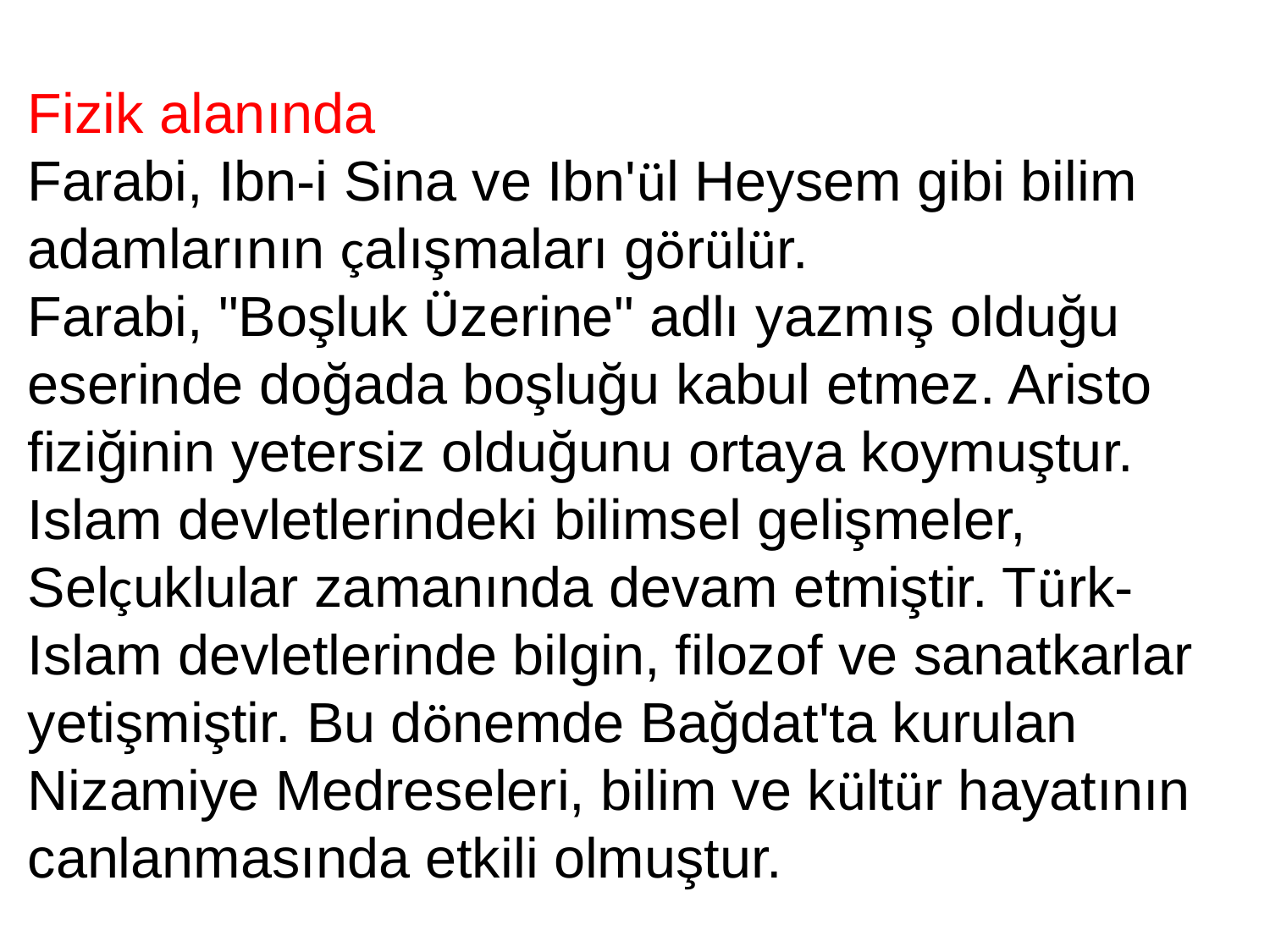

Fizik alanında
Farabi, Ibn-i Sina ve Ibn'ül Heysem gibi bilim adamlarının çalışmaları görülür.
Farabi, "Boşluk Üzerine" adlı yazmış olduğu eserinde doğada boşluğu kabul etmez. Aristo fiziğinin yetersiz olduğunu ortaya koymuştur. Islam devletlerindeki bilimsel gelişmeler, Selçuklular zamanında devam etmiştir. Türk-Islam devletlerinde bilgin, filozof ve sanatkarlar yetişmiştir. Bu dönemde Bağdat'ta kurulan Nizamiye Medreseleri, bilim ve kültür hayatının canlanmasında etkili olmuştur.